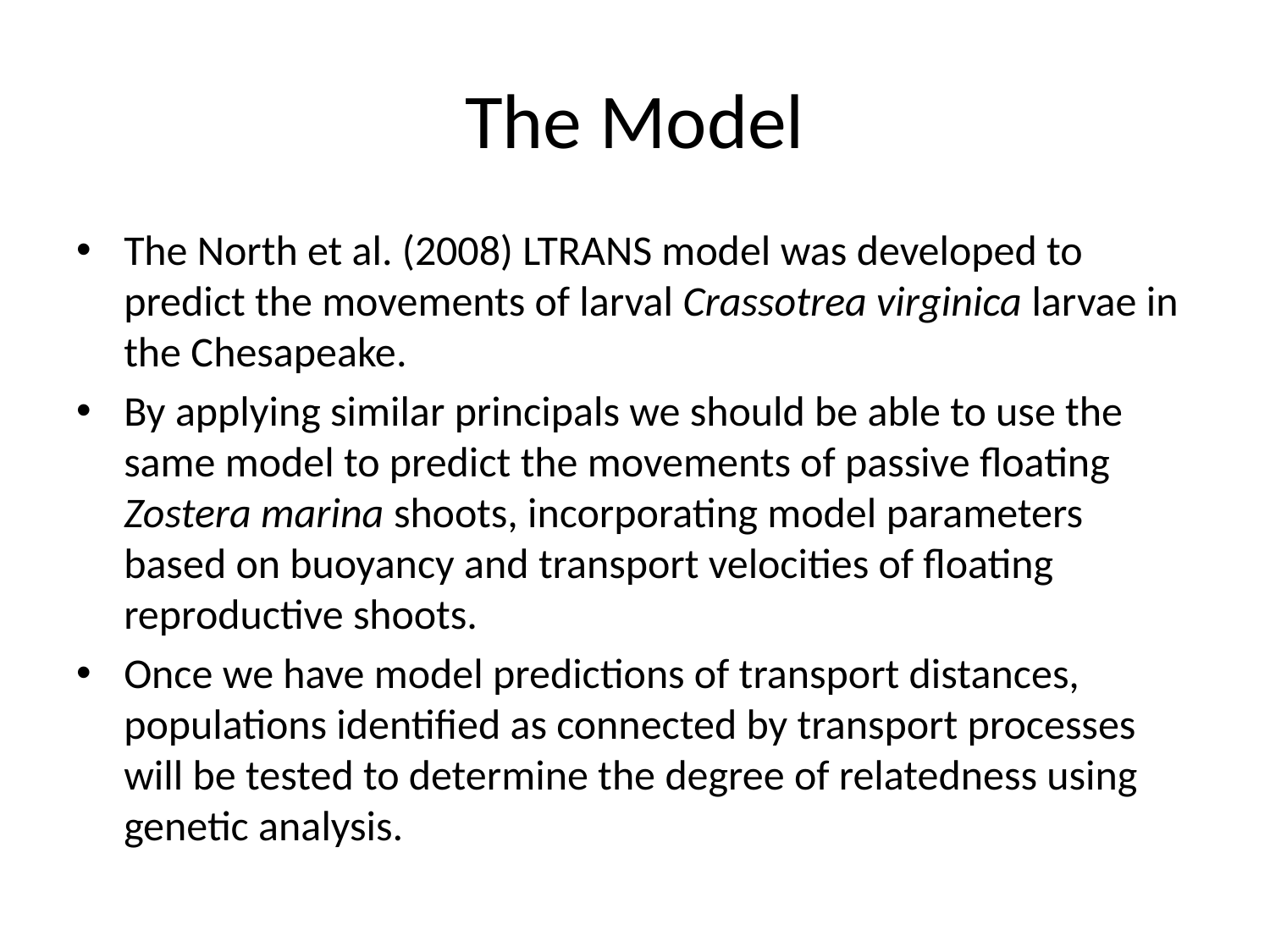

# The Model
The North et al. (2008) LTRANS model was developed to predict the movements of larval Crassotrea virginica larvae in the Chesapeake.
By applying similar principals we should be able to use the same model to predict the movements of passive floating Zostera marina shoots, incorporating model parameters based on buoyancy and transport velocities of floating reproductive shoots.
Once we have model predictions of transport distances, populations identified as connected by transport processes will be tested to determine the degree of relatedness using genetic analysis.